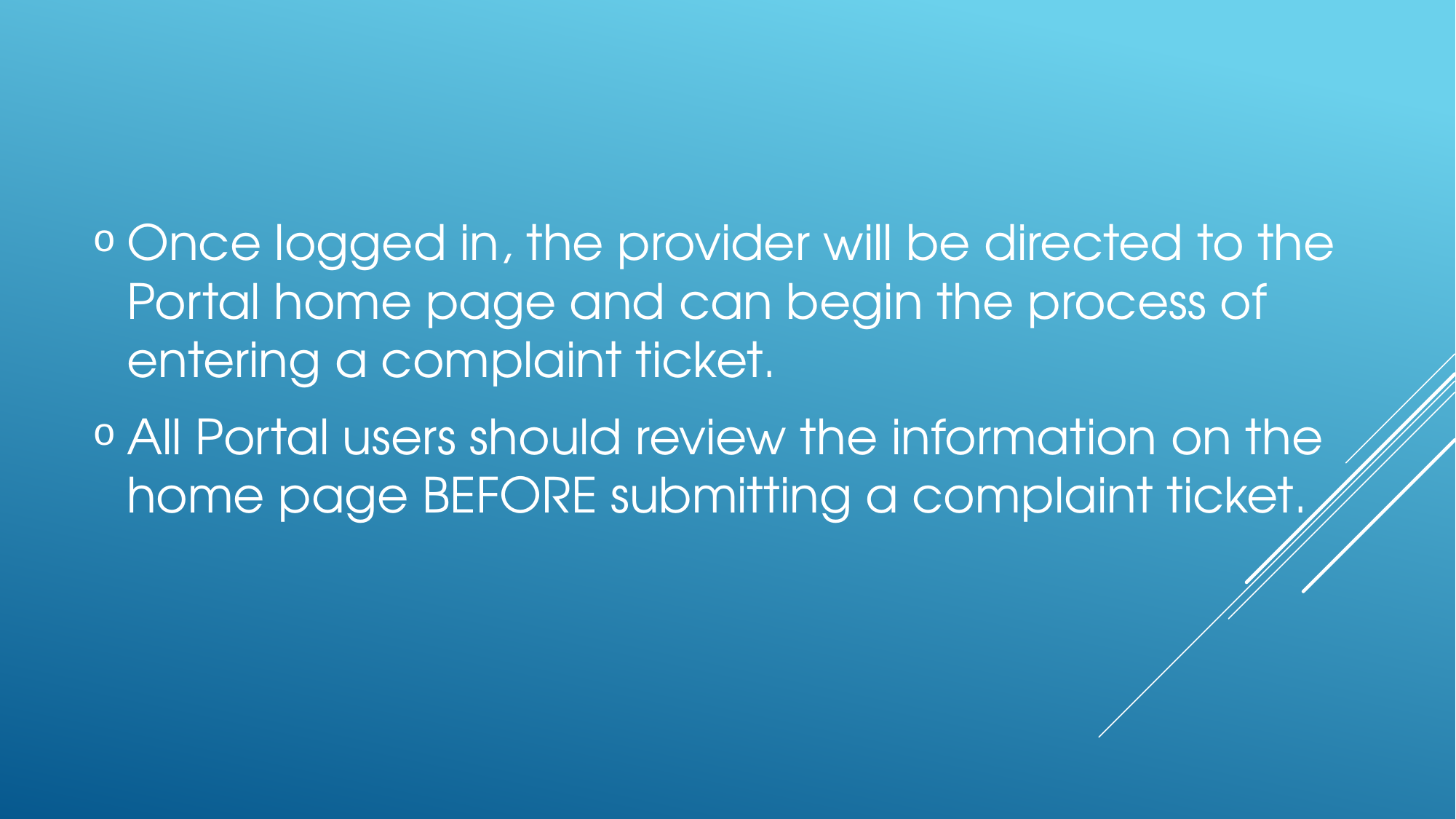

Once logged in, the provider will be directed to the Portal home page and can begin the process of entering a complaint ticket.
All Portal users should review the information on the home page BEFORE submitting a complaint ticket.